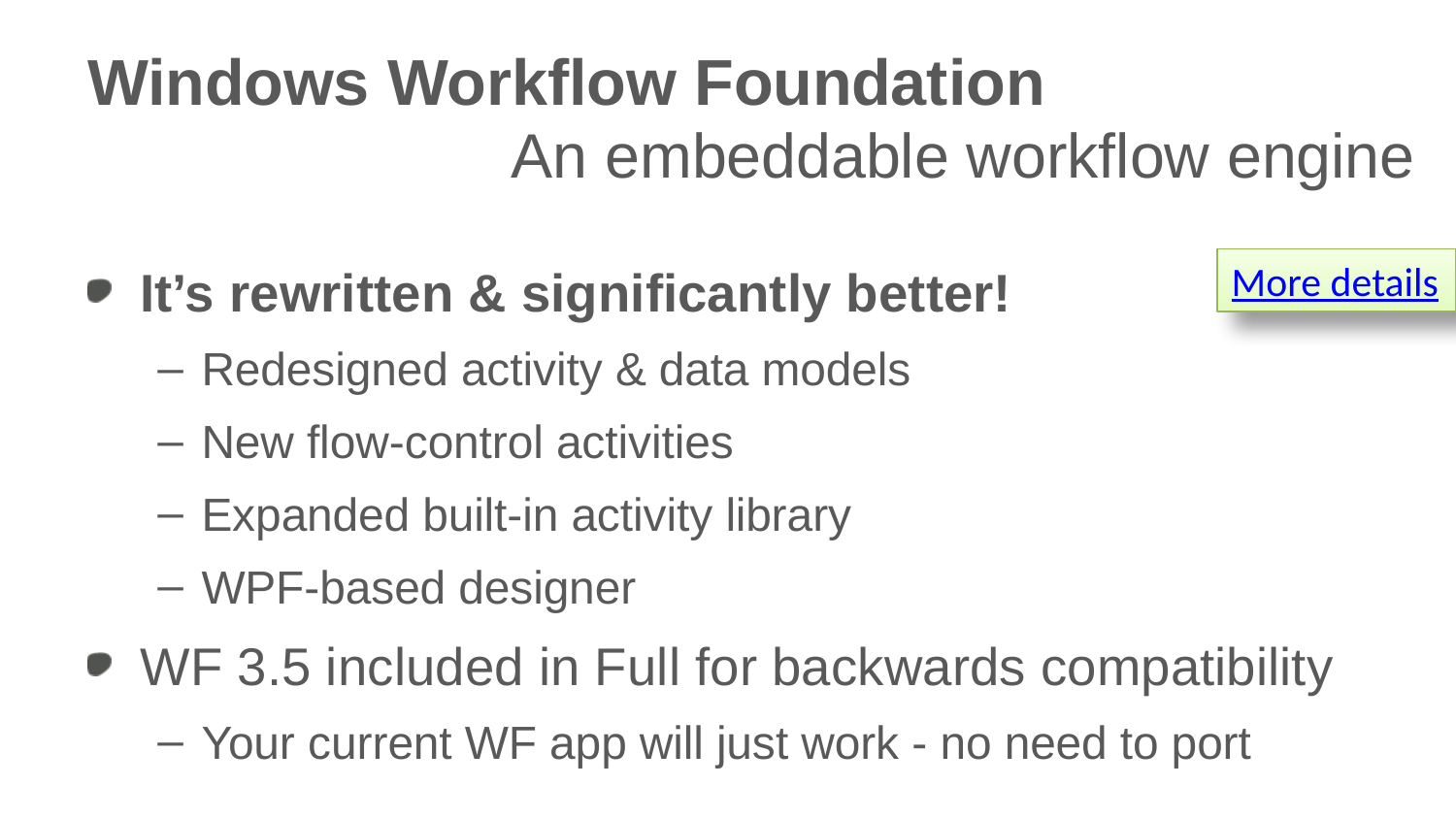

# Windows Workflow Foundation
An embeddable workflow engine

It’s rewritten & significantly better!
Redesigned activity & data models
New flow-control activities
Expanded built-in activity library
WPF-based designer
WF 3.5 included in Full for backwards compatibility
Your current WF app will just work - no need to port

More details